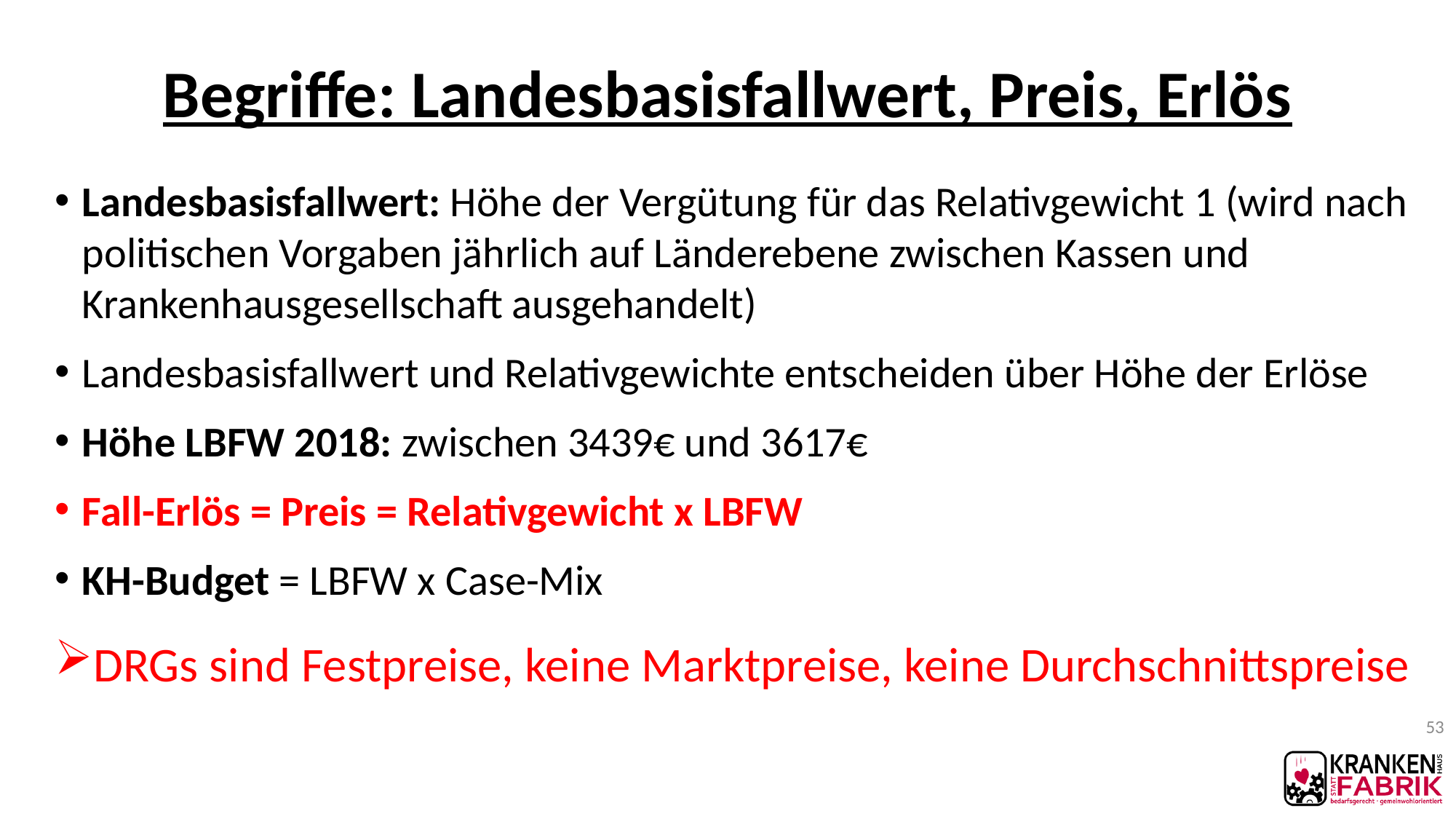

# Begriffe: Landesbasisfallwert, Preis, Erlös
Landesbasisfallwert: Höhe der Vergütung für das Relativgewicht 1 (wird nach politischen Vorgaben jährlich auf Länderebene zwischen Kassen und Krankenhausgesellschaft ausgehandelt)
Landesbasisfallwert und Relativgewichte entscheiden über Höhe der Erlöse
Höhe LBFW 2018: zwischen 3439€ und 3617€
Fall-Erlös = Preis = Relativgewicht x LBFW
KH-Budget = LBFW x Case-Mix
DRGs sind Festpreise, keine Marktpreise, keine Durchschnittspreise

53